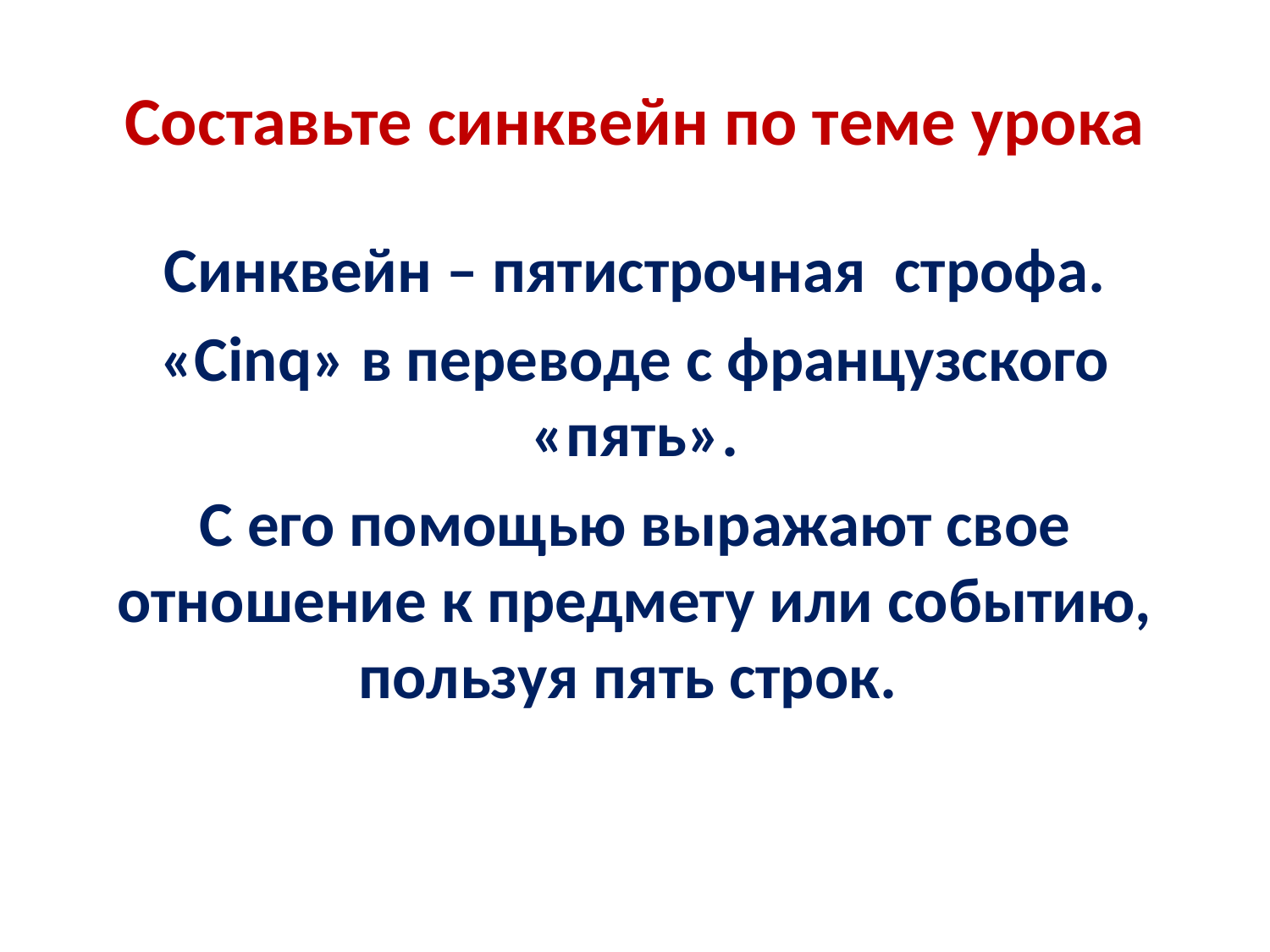

# Составьте синквейн по теме урока
Синквейн – пятистрочная  строфа.
«Сinq» в переводе с французского «пять».
С его помощью выражают свое отношение к предмету или событию, пользуя пять строк.